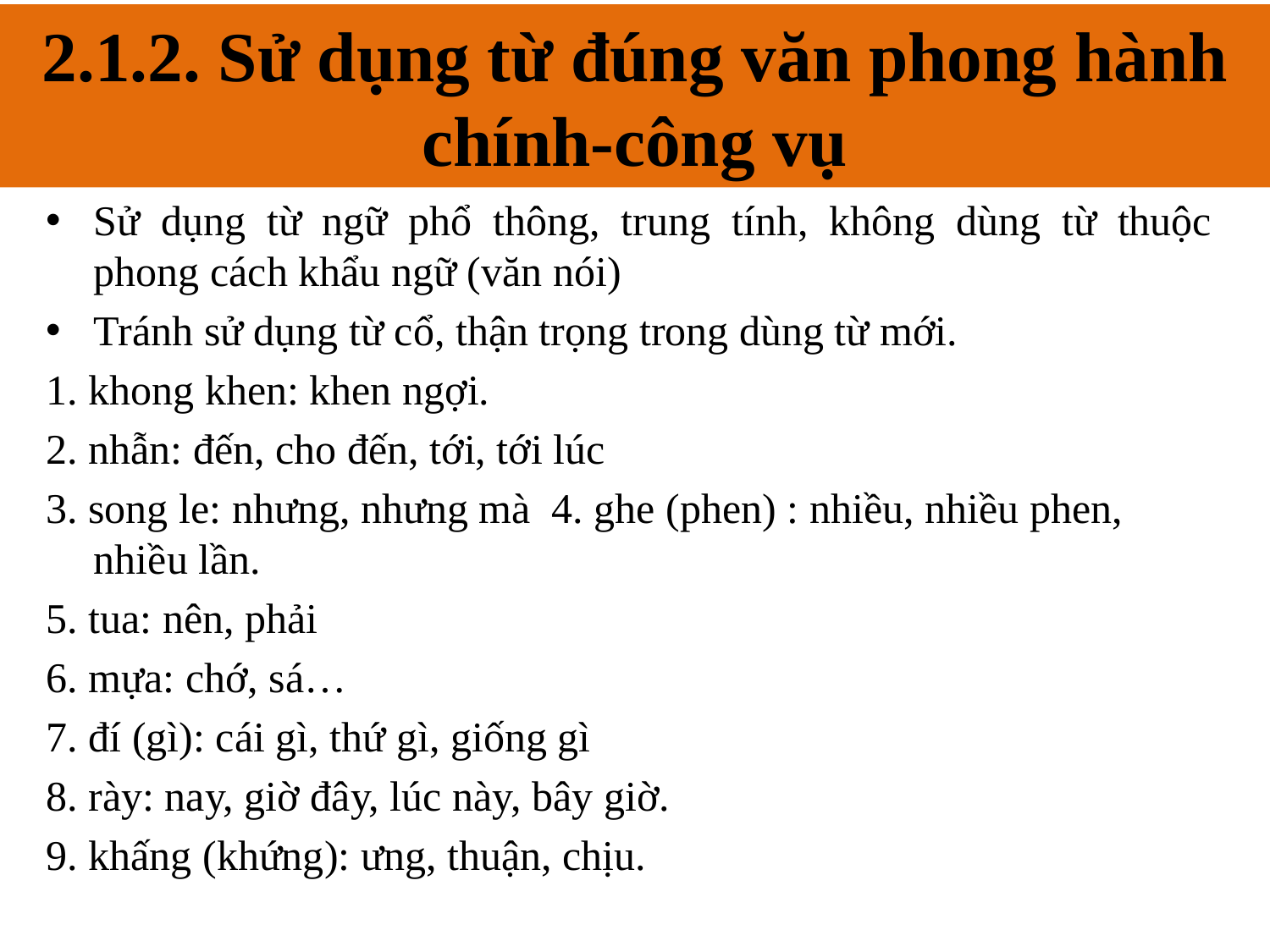

2.1.2. Sử dụng từ đúng văn phong hành chính-công vụ
# 2.1.2. Sử dụng từ đúng văn phong hành chính-công vụ.
Sử dụng từ ngữ phổ thông, trung tính, không dùng từ thuộc phong cách khẩu ngữ (văn nói)
Tránh sử dụng từ cổ, thận trọng trong dùng từ mới.
1. khong khen: khen ngợi.
2. nhẫn: đến, cho đến, tới, tới lúc
3. song le: nhưng, nhưng mà  4. ghe (phen) : nhiều, nhiều phen, nhiều lần.
5. tua: nên, phải
6. mựa: chớ, sá…
7. đí (gì): cái gì, thứ gì, giống gì
8. rày: nay, giờ đây, lúc này, bây giờ.
9. khấng (khứng): ưng, thuận, chịu.